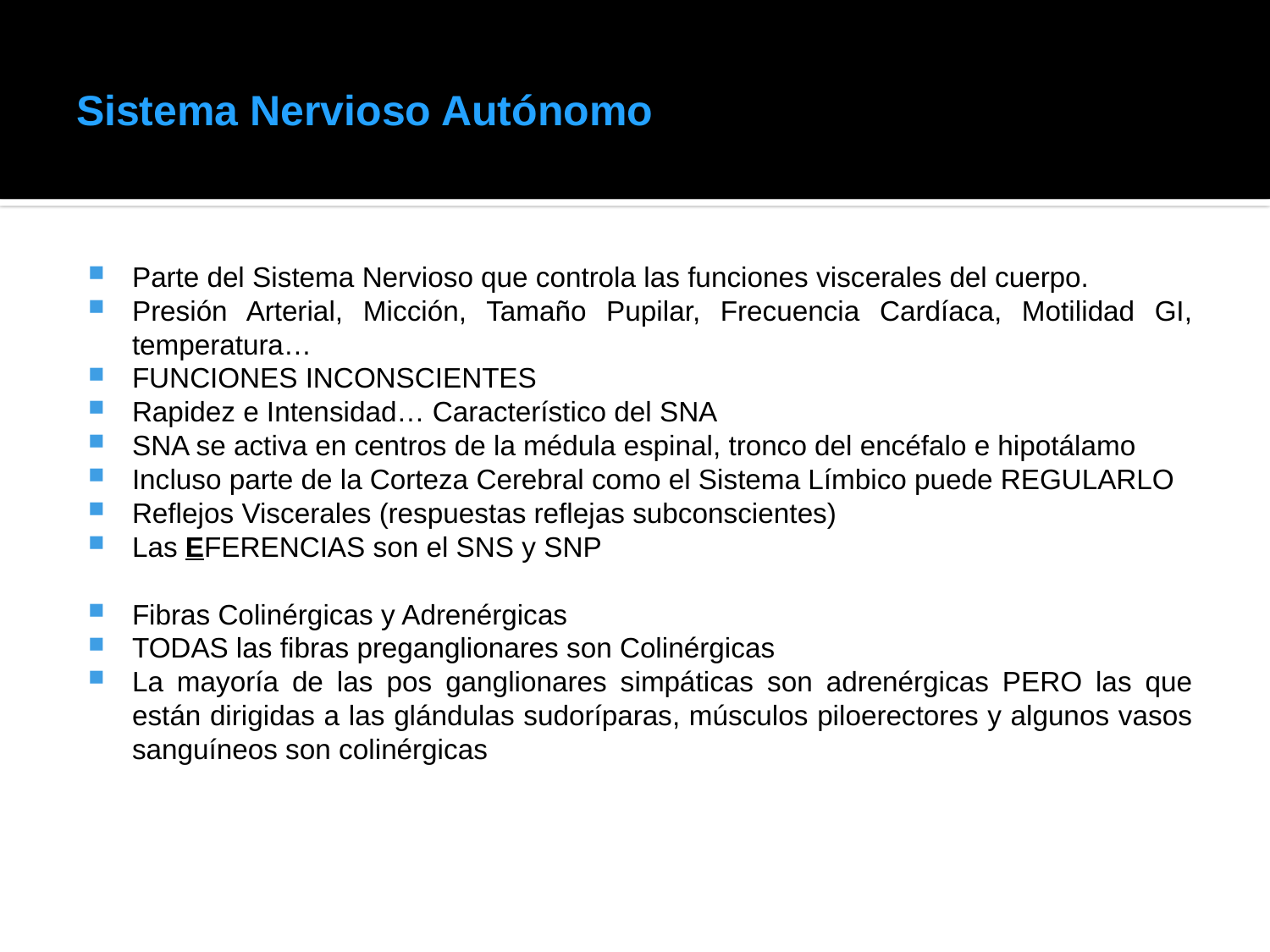

# Sistema Nervioso Autónomo
Parte del Sistema Nervioso que controla las funciones viscerales del cuerpo.
Presión Arterial, Micción, Tamaño Pupilar, Frecuencia Cardíaca, Motilidad GI, temperatura…
FUNCIONES INCONSCIENTES
Rapidez e Intensidad… Característico del SNA
SNA se activa en centros de la médula espinal, tronco del encéfalo e hipotálamo
Incluso parte de la Corteza Cerebral como el Sistema Límbico puede REGULARLO
Reflejos Viscerales (respuestas reflejas subconscientes)
Las EFERENCIAS son el SNS y SNP

Fibras Colinérgicas y Adrenérgicas
TODAS las fibras preganglionares son Colinérgicas
La mayoría de las pos ganglionares simpáticas son adrenérgicas PERO las que están dirigidas a las glándulas sudoríparas, músculos piloerectores y algunos vasos sanguíneos son colinérgicas